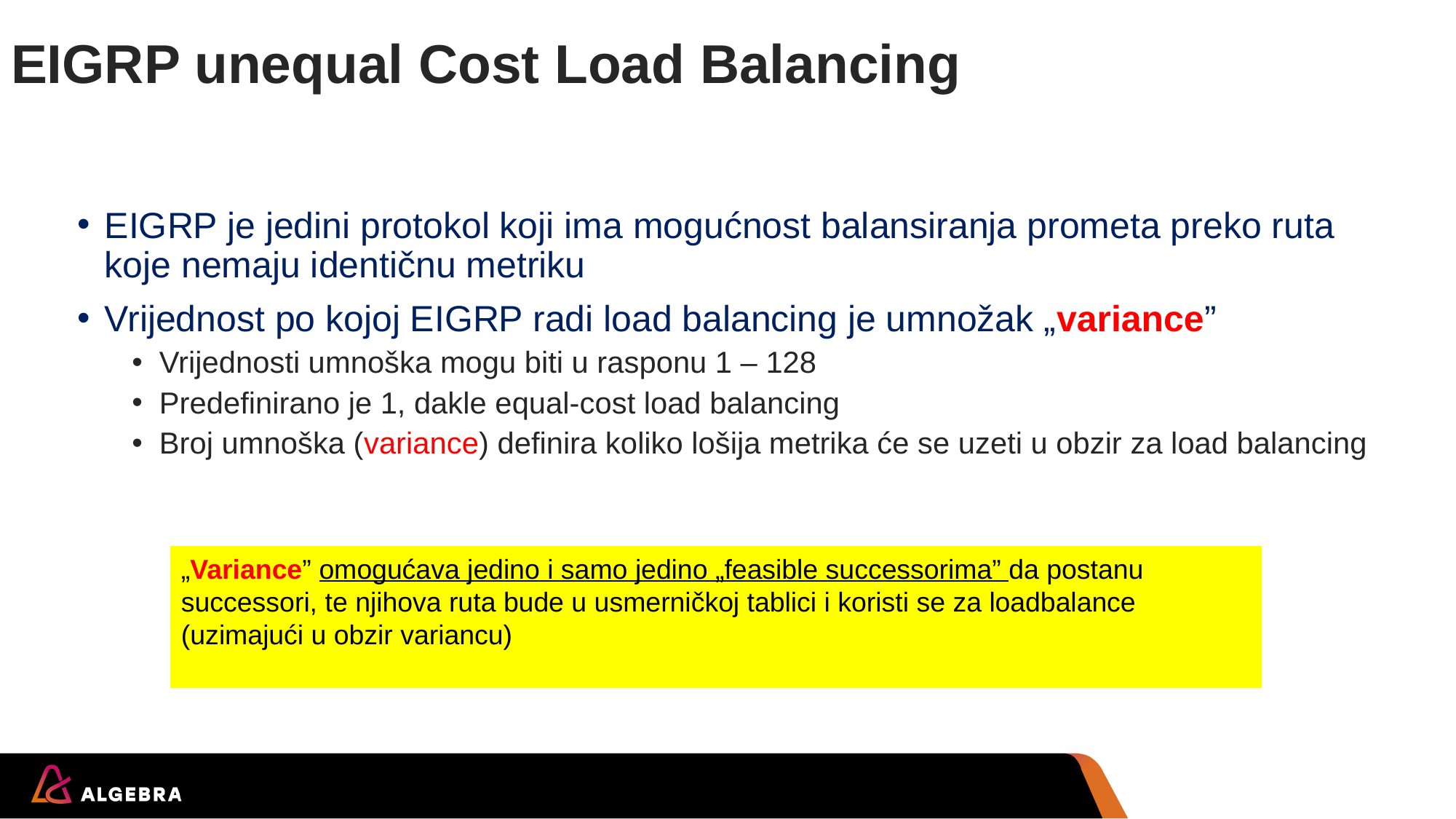

# EIGRP unequal Cost Load Balancing
EIGRP je jedini protokol koji ima mogućnost balansiranja prometa preko ruta koje nemaju identičnu metriku
Vrijednost po kojoj EIGRP radi load balancing je umnožak „variance”
Vrijednosti umnoška mogu biti u rasponu 1 – 128
Predefinirano je 1, dakle equal-cost load balancing
Broj umnoška (variance) definira koliko lošija metrika će se uzeti u obzir za load balancing
„Variance” omogućava jedino i samo jedino „feasible successorima” da postanu successori, te njihova ruta bude u usmerničkoj tablici i koristi se za loadbalance (uzimajući u obzir variancu)